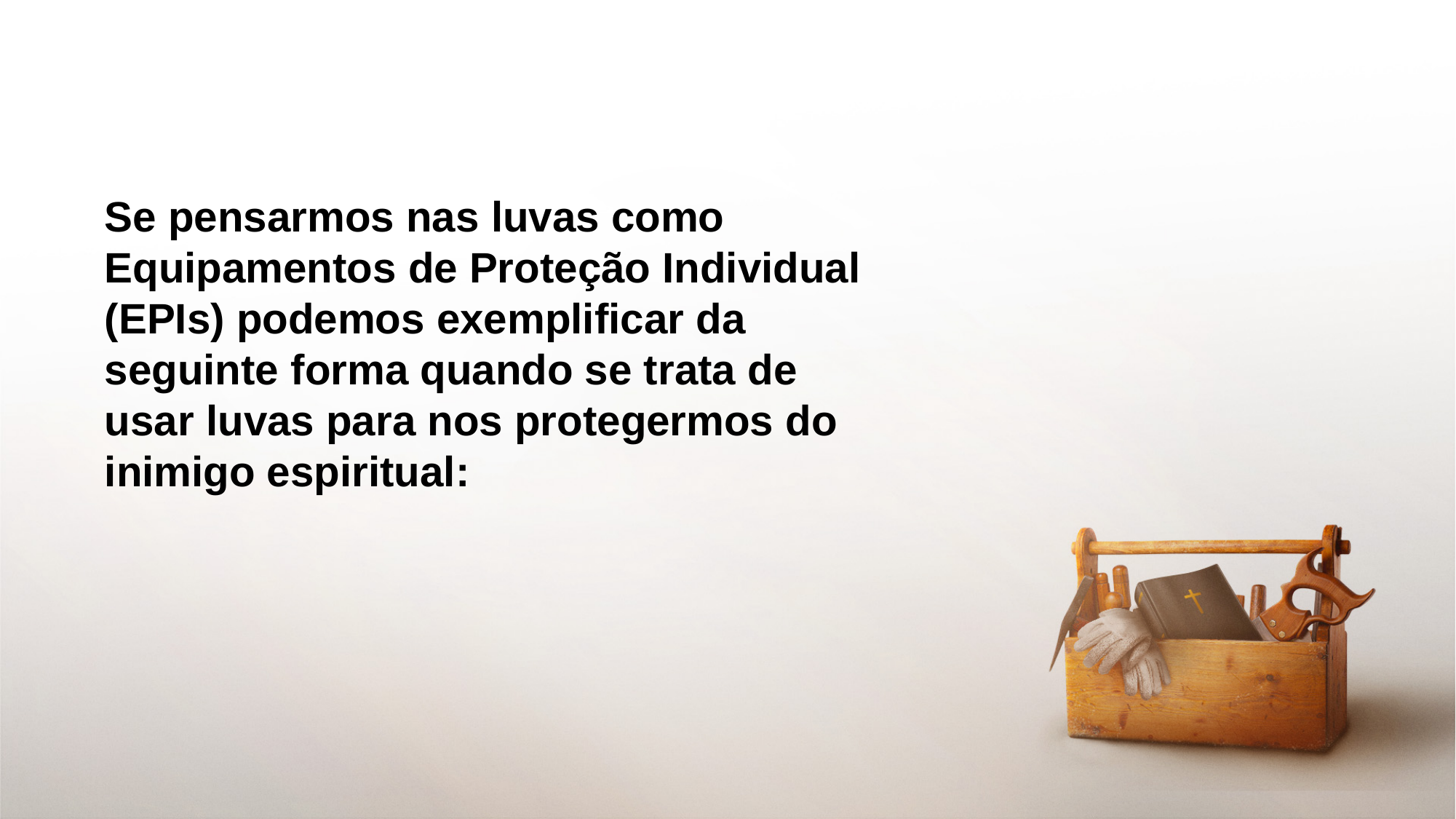

Se pensarmos nas luvas como Equipamentos de Proteção Individual (EPIs) podemos exemplificar da seguinte forma quando se trata de usar luvas para nos protegermos do inimigo espiritual: